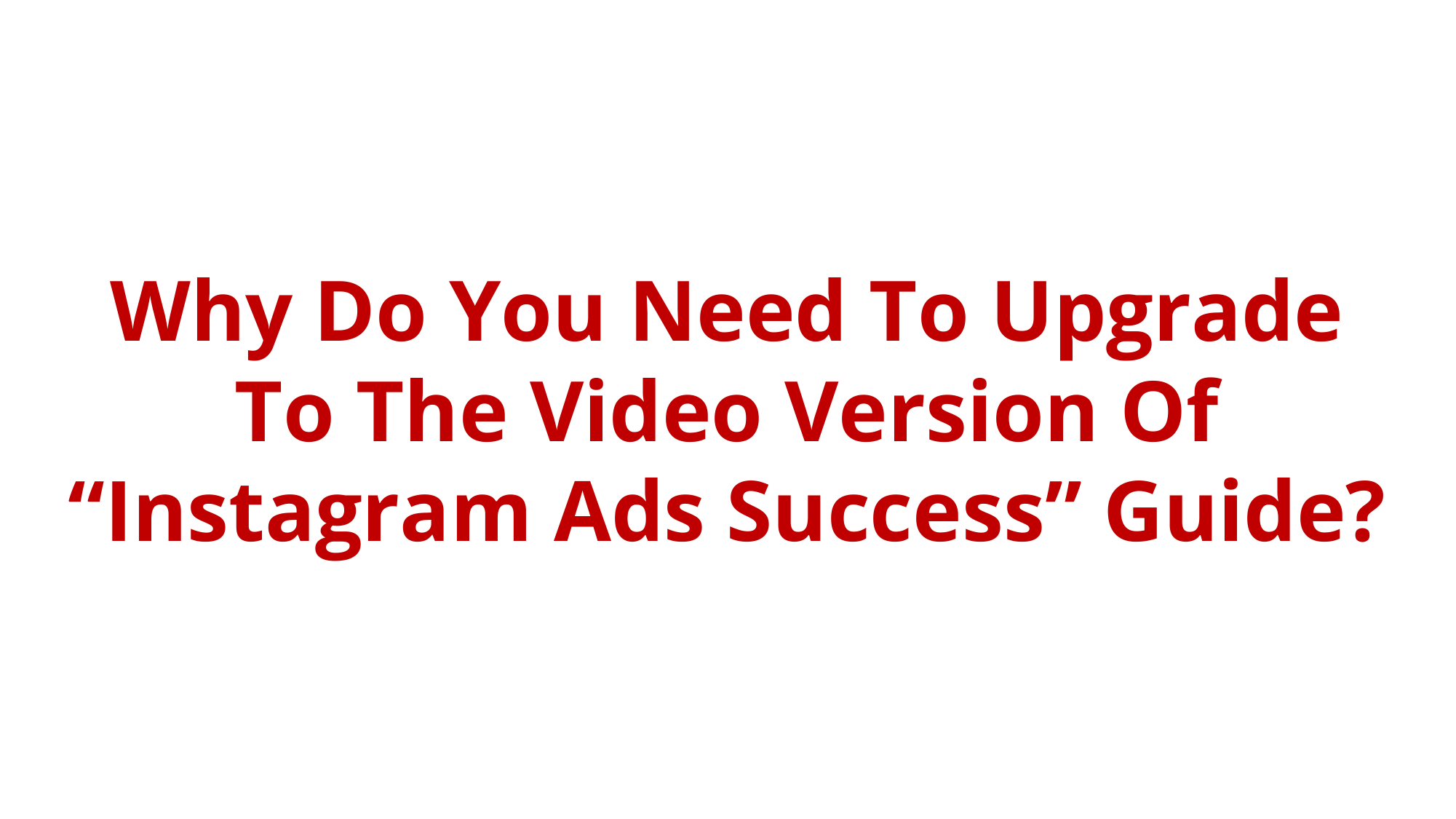

Why Do You Need To Upgrade To The Video Version Of “Instagram Ads Success” Guide?